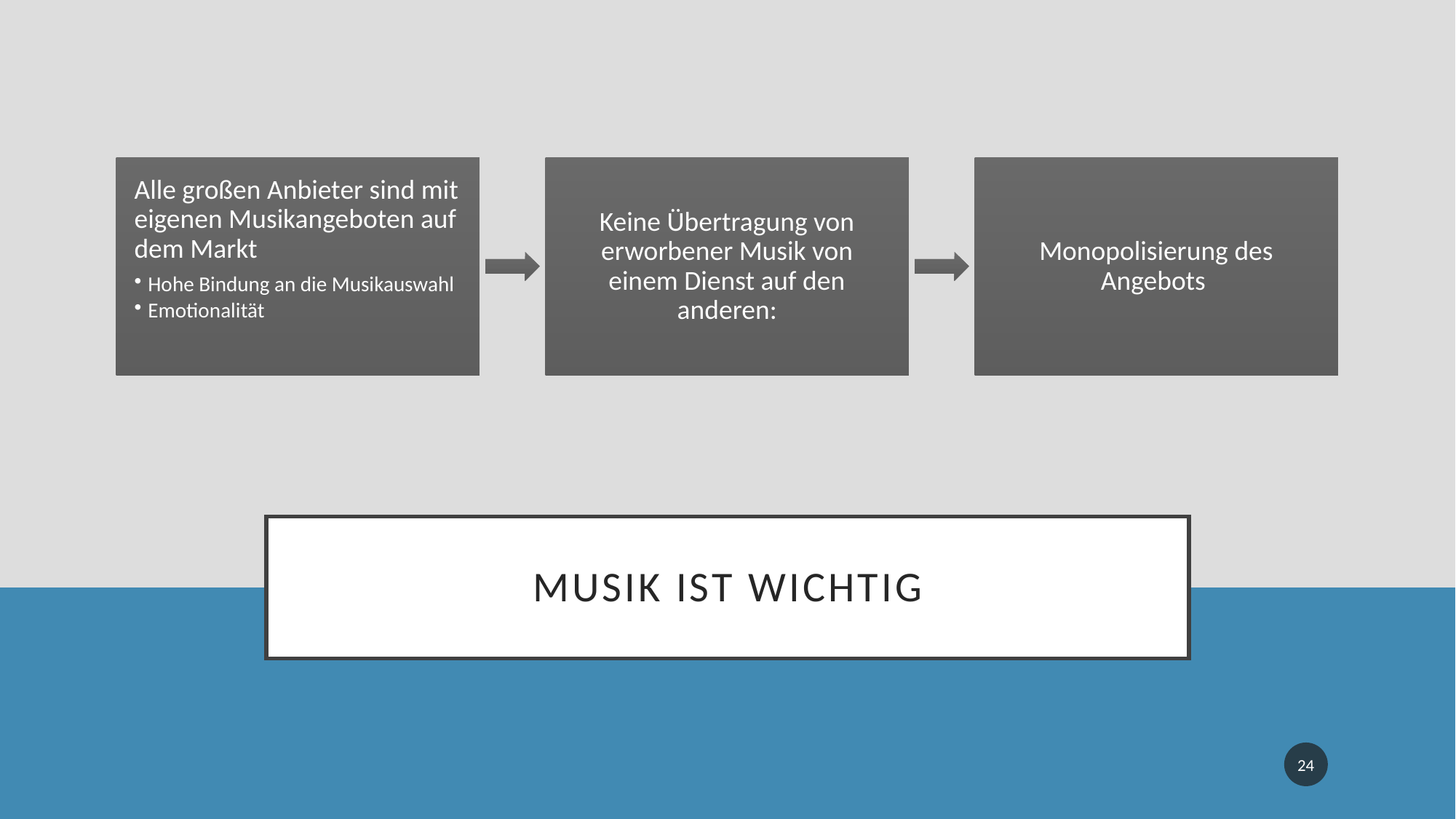

Alle großen Anbieter sind mit eigenen Musikangeboten auf dem Markt
Hohe Bindung an die Musikauswahl
Emotionalität
Keine Übertragung von erworbener Musik von einem Dienst auf den anderen:
Monopolisierung des Angebots
# Musik ist wichtig

24